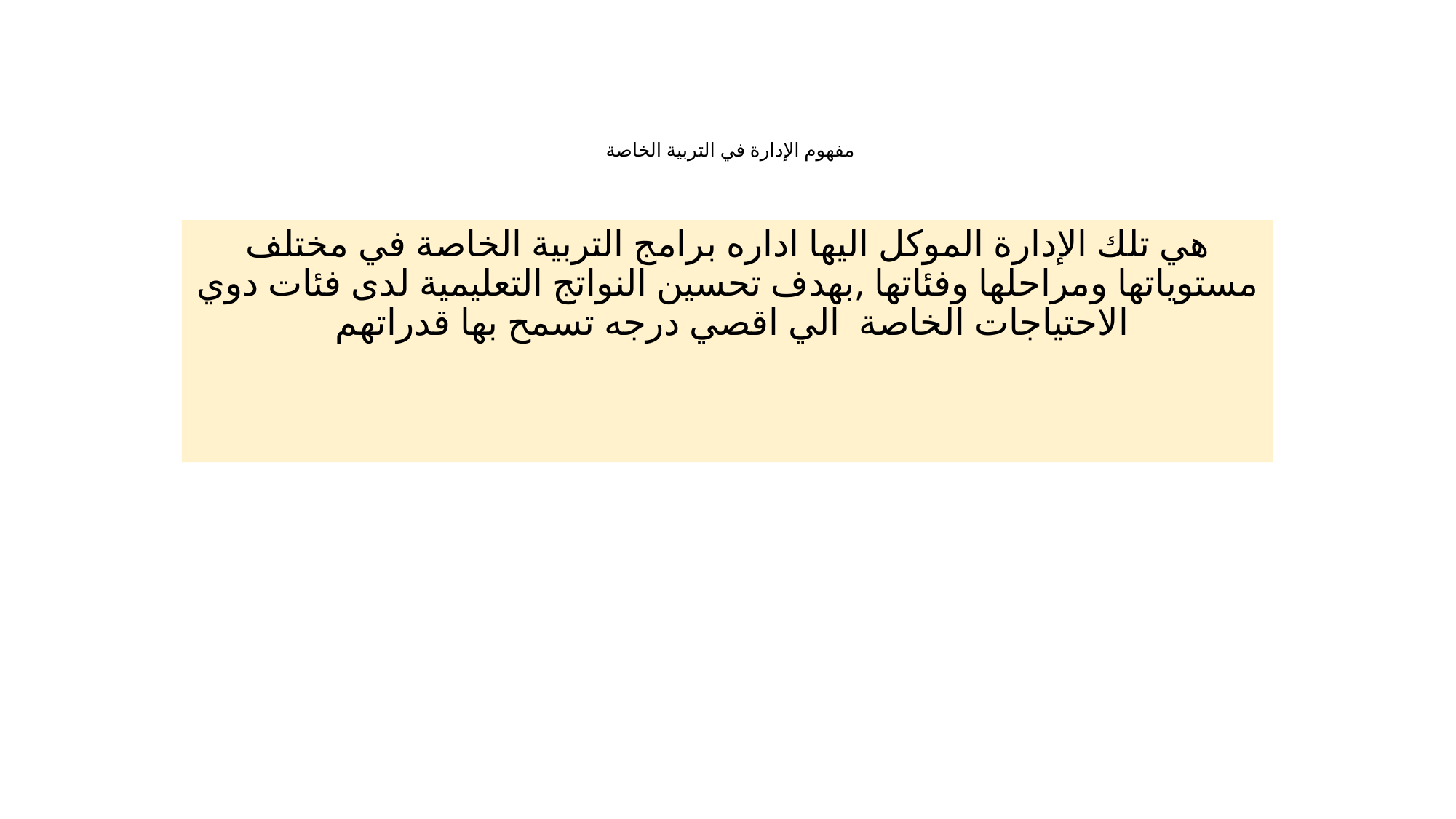

# مفهوم الإدارة في التربية الخاصة
هي تلك الإدارة الموكل اليها اداره برامج التربية الخاصة في مختلف مستوياتها ومراحلها وفئاتها ,بهدف تحسين النواتج التعليمية لدى فئات دوي الاحتياجات الخاصة  الي اقصي درجه تسمح بها قدراتهم